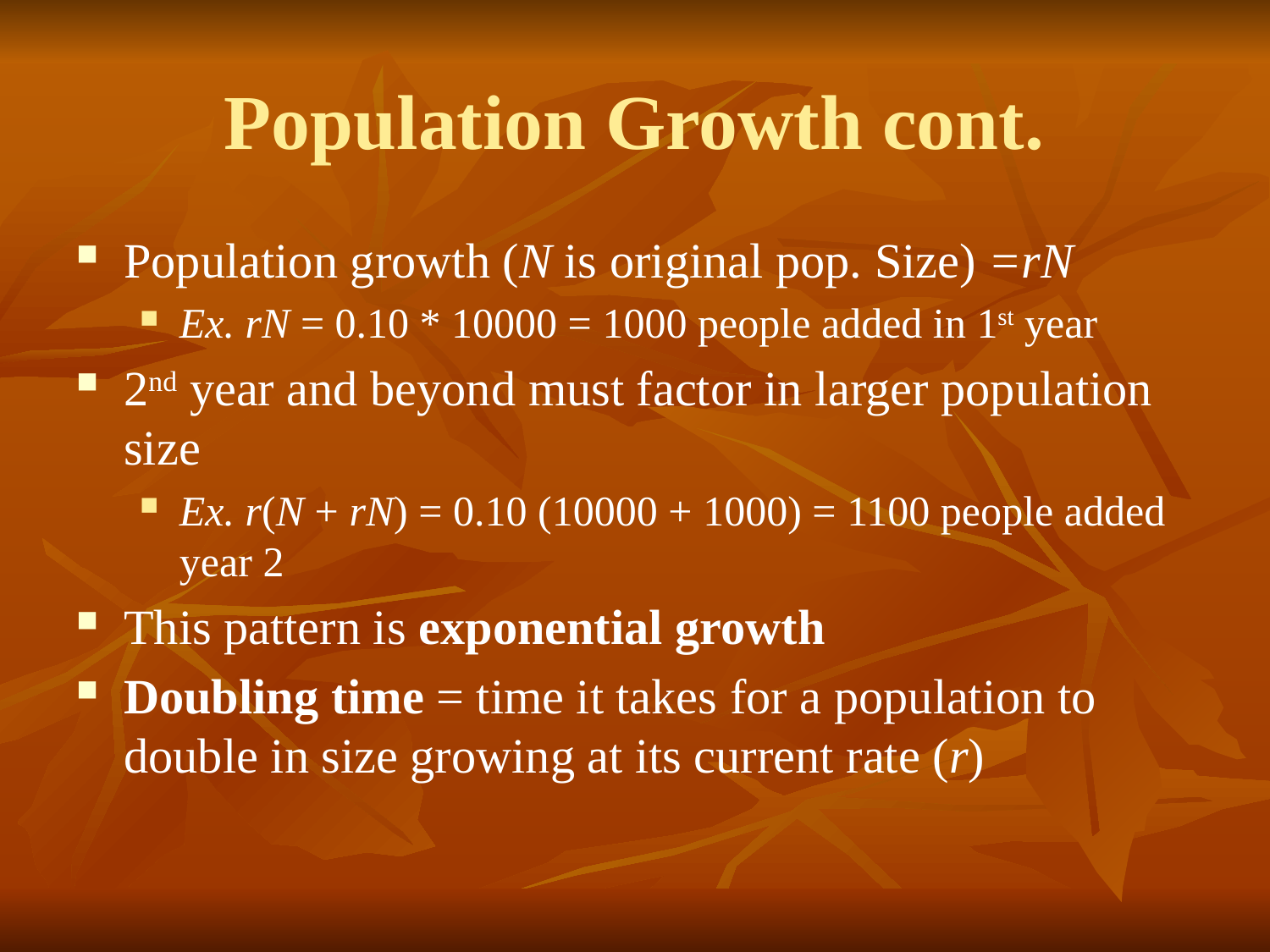

Population Growth cont.
Population growth (N is original pop. Size) =rN
Ex. rN = 0.10 * 10000 = 1000 people added in 1st year
2nd year and beyond must factor in larger population size
Ex. r(N + rN) = 0.10 (10000 + 1000) = 1100 people added year 2
This pattern is exponential growth
Doubling time = time it takes for a population to double in size growing at its current rate (r)